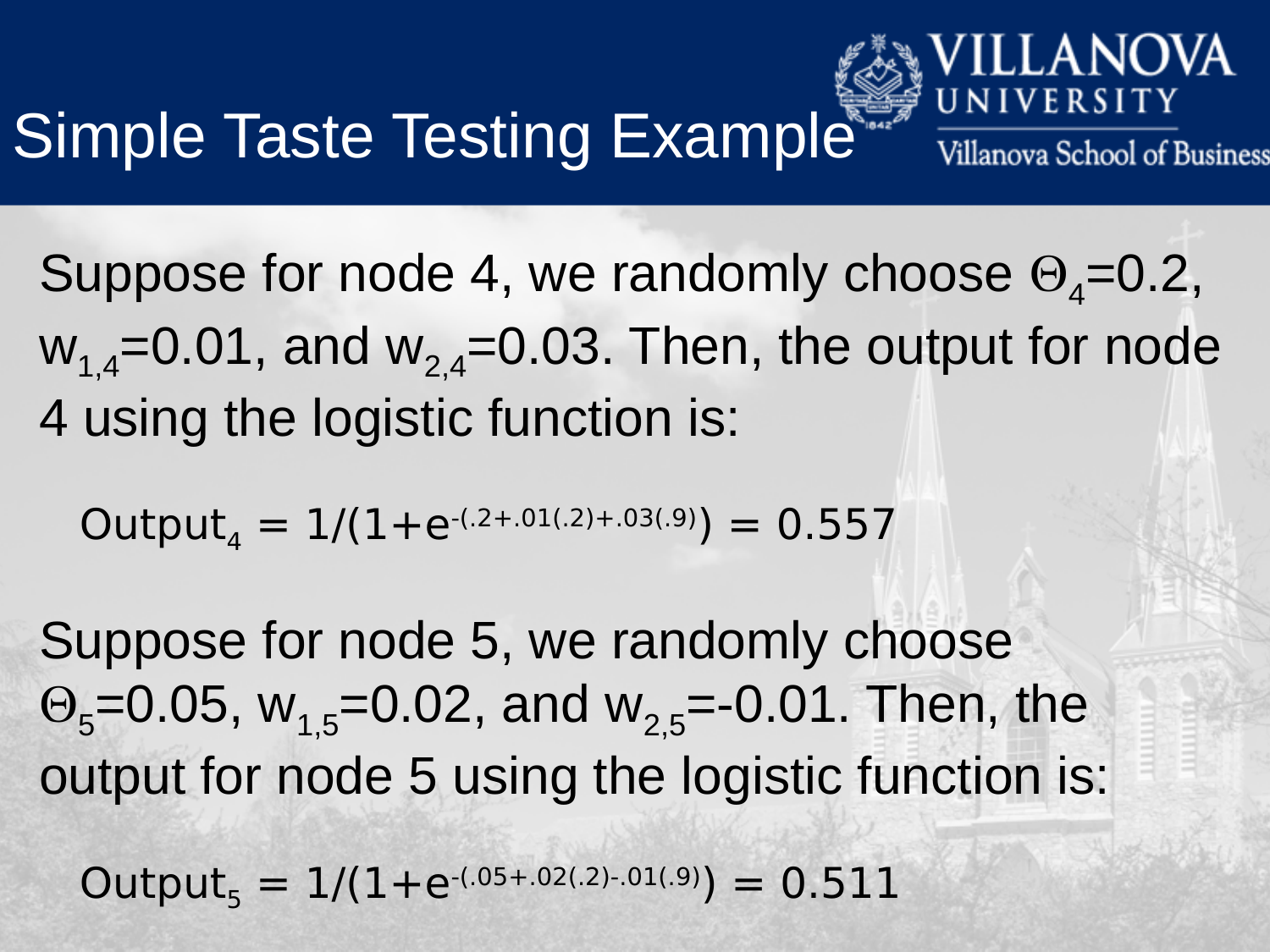

Simple Taste Testing Example
Suppose for node 4, we randomly choose Θ4=0.2, w1,4=0.01, and w2,4=0.03. Then, the output for node 4 using the logistic function is:

   Output4 = 1/(1+e-(.2+.01(.2)+.03(.9)) = 0.557

Suppose for node 5, we randomly choose Θ5=0.05, w1,5=0.02, and w2,5=-0.01. Then, the output for node 5 using the logistic function is:

   Output5 = 1/(1+e-(.05+.02(.2)-.01(.9)) = 0.511